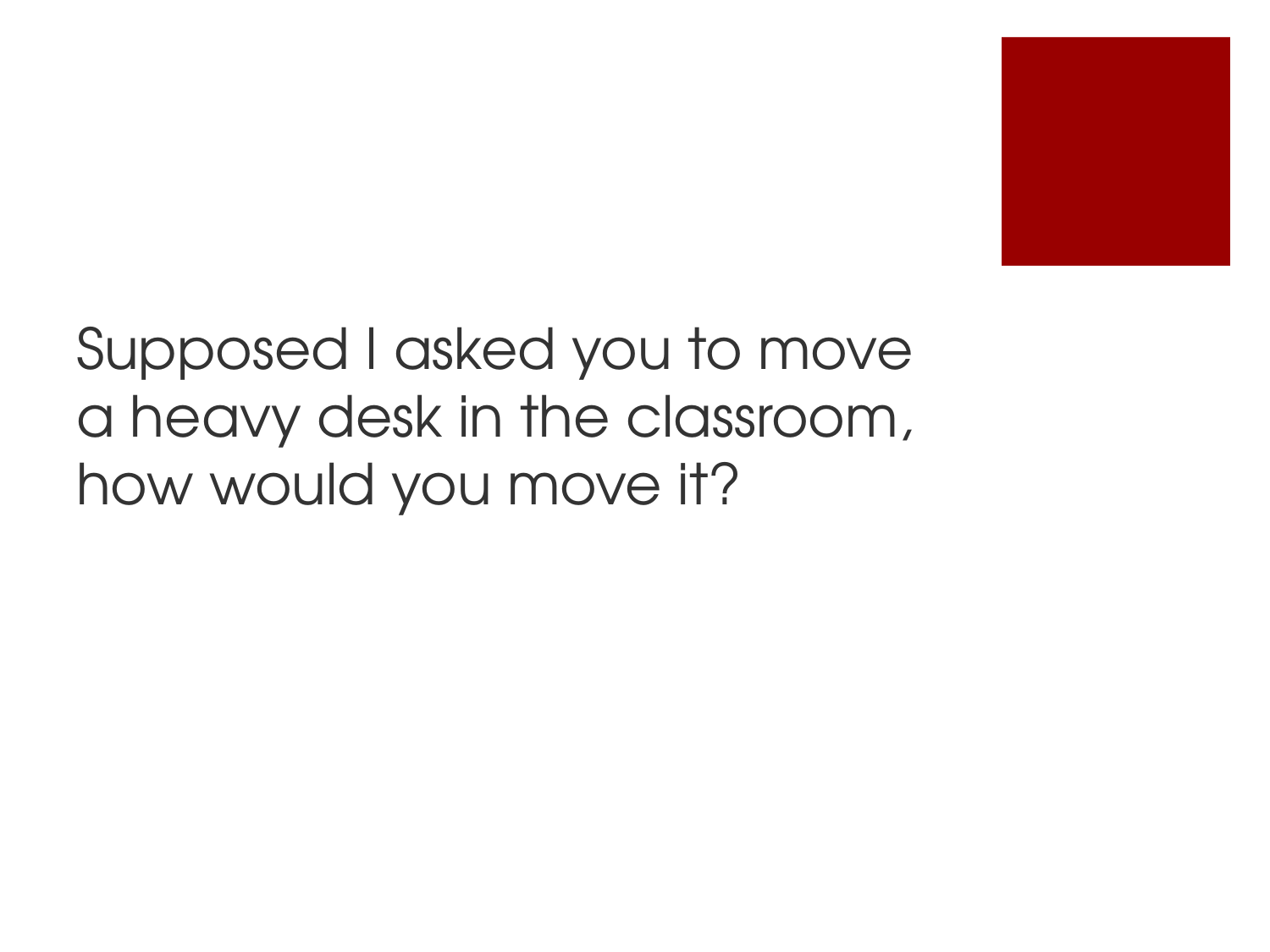

Supposed I asked you to move a heavy desk in the classroom, how would you move it?